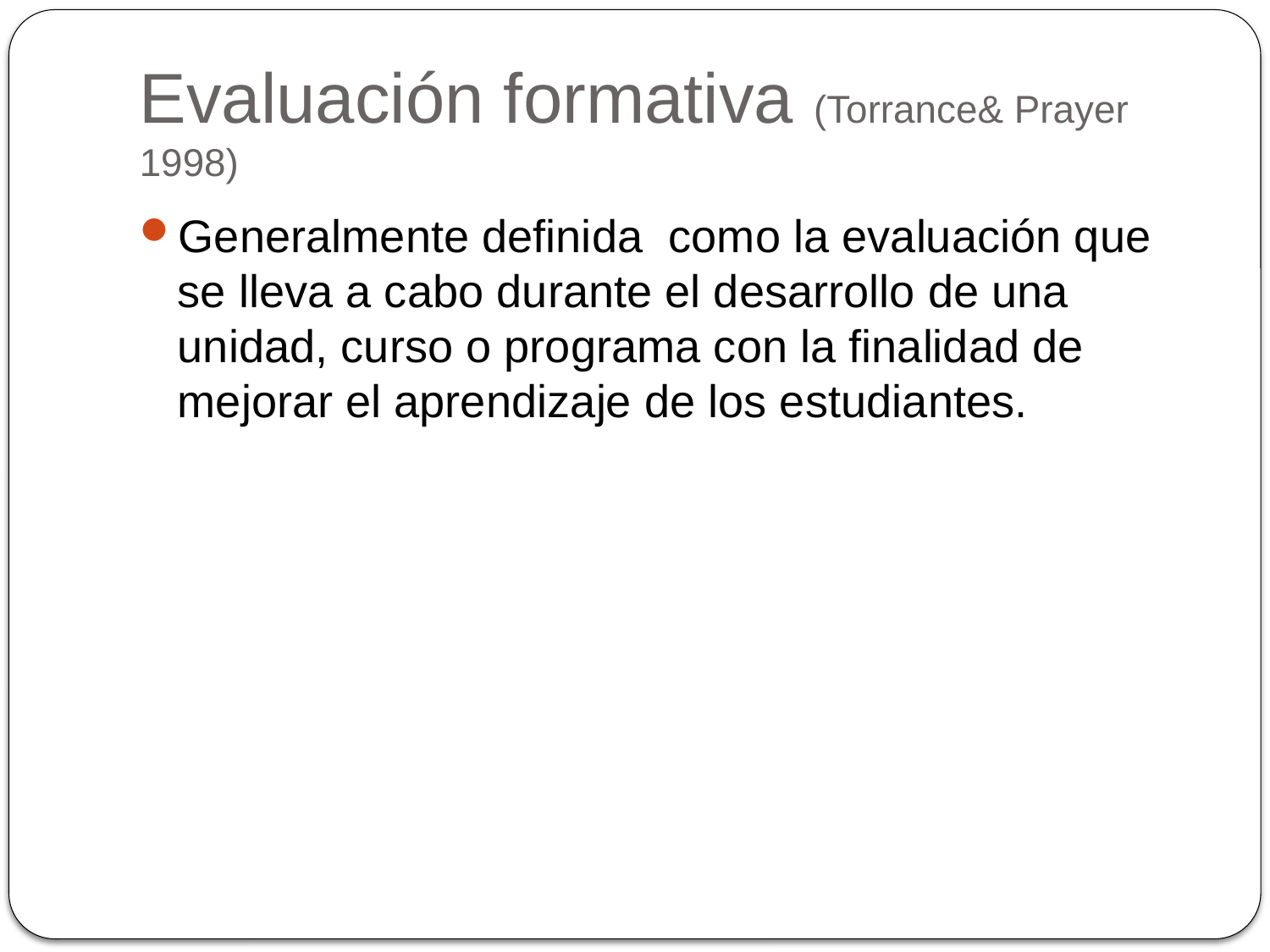

# Evaluación formativa (Torrance& Prayer 1998)
Generalmente definida  como la evaluación que se lleva a cabo durante el desarrollo de una unidad, curso o programa con la finalidad de mejorar el aprendizaje de los estudiantes.